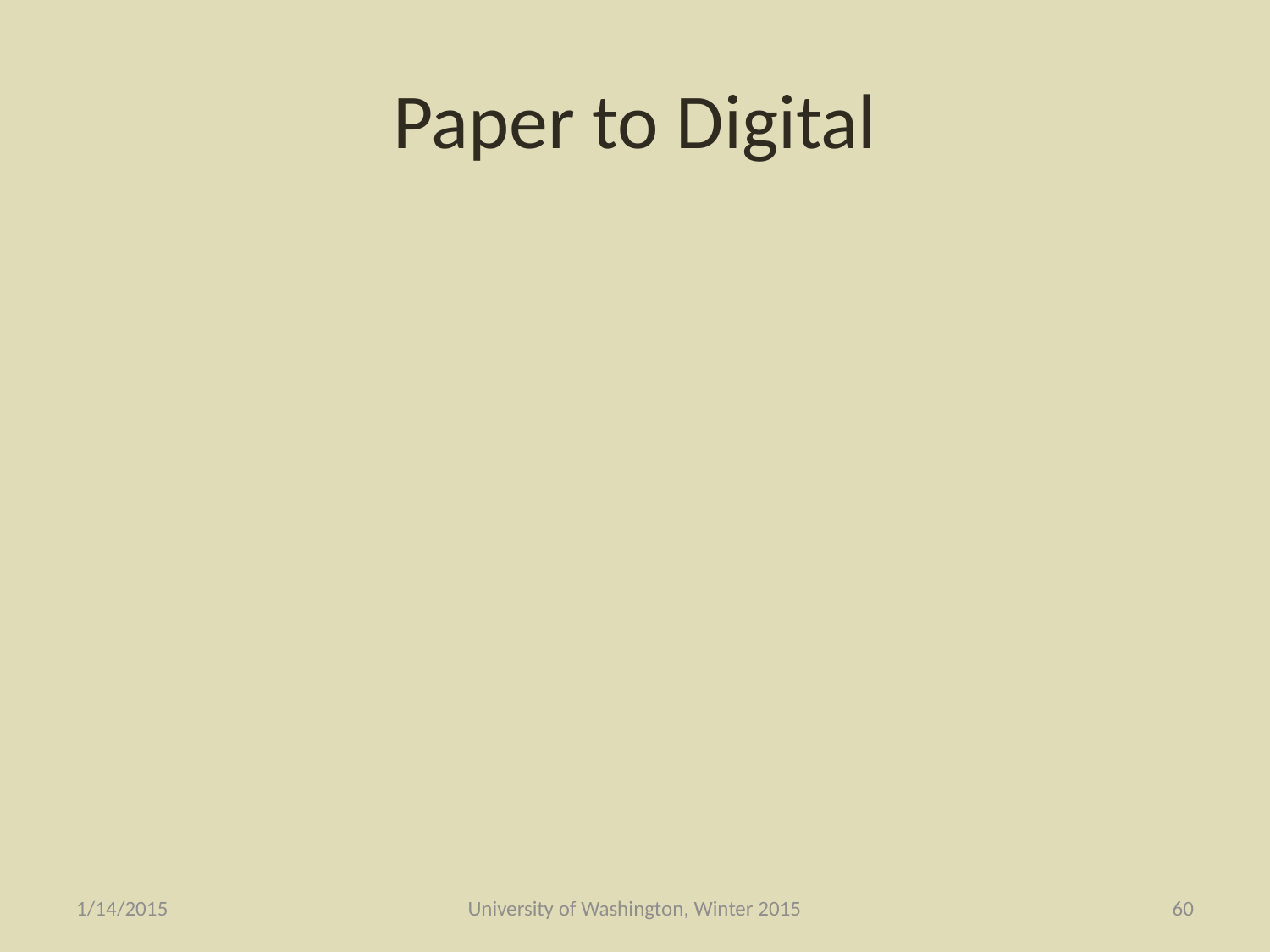

# Paper to Digital

1/14/2015
University of Washington, Winter 2015
60